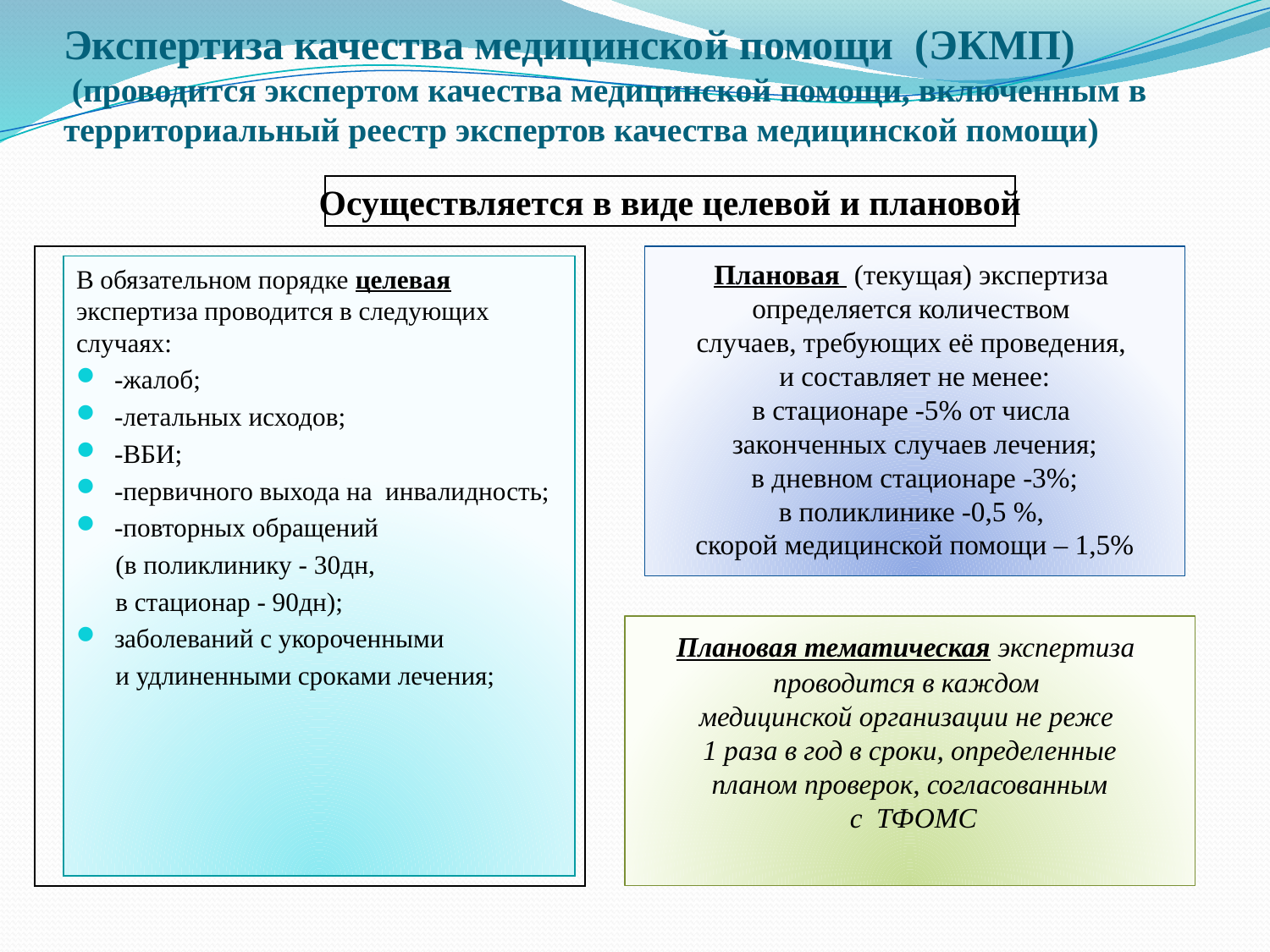

# Экспертиза качества медицинской помощи  (ЭКМП) (проводится экспертом качества медицинской помощи, включенным в территориальный реестр экспертов качества медицинской помощи)
Осуществляется в виде целевой и плановой

Плановая  (текущая) экспертиза
определяется количеством
случаев, требующих её проведения,
и составляет не менее:
в стационаре -5% от числа
законченных случаев лечения;
в дневном стационаре -3%;
в поликлинике -0,5 %,
скорой медицинской помощи – 1,5%

В обязательном порядке целевая экспертиза проводится в следующих случаях:
-жалоб;
-летальных исходов;
-ВБИ;
-первичного выхода на  инвалидность;
-повторных обращений
      (в поликлинику - 30дн,
      в стационар - 90дн);
заболеваний с укороченными
      и удлиненными сроками лечения;

Плановая тематическая экспертиза
проводится в каждом
медицинской организации не реже
1 раза в год в сроки, определенные
планом проверок, согласованным
 с  ТФОМС